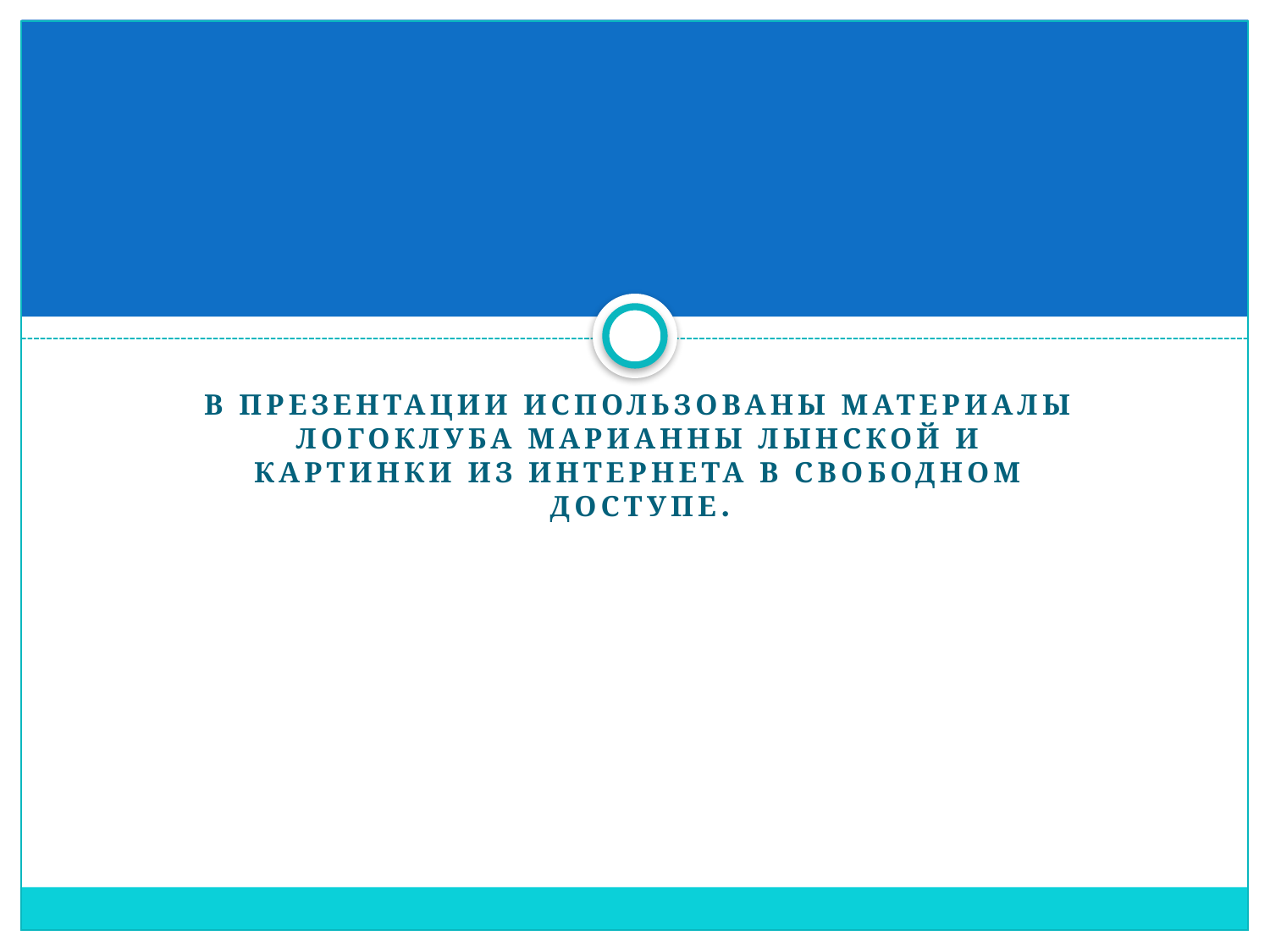

В презентации использованы материалы логоклуба марианны Лынской и картинки из интернета в свободном доступе.